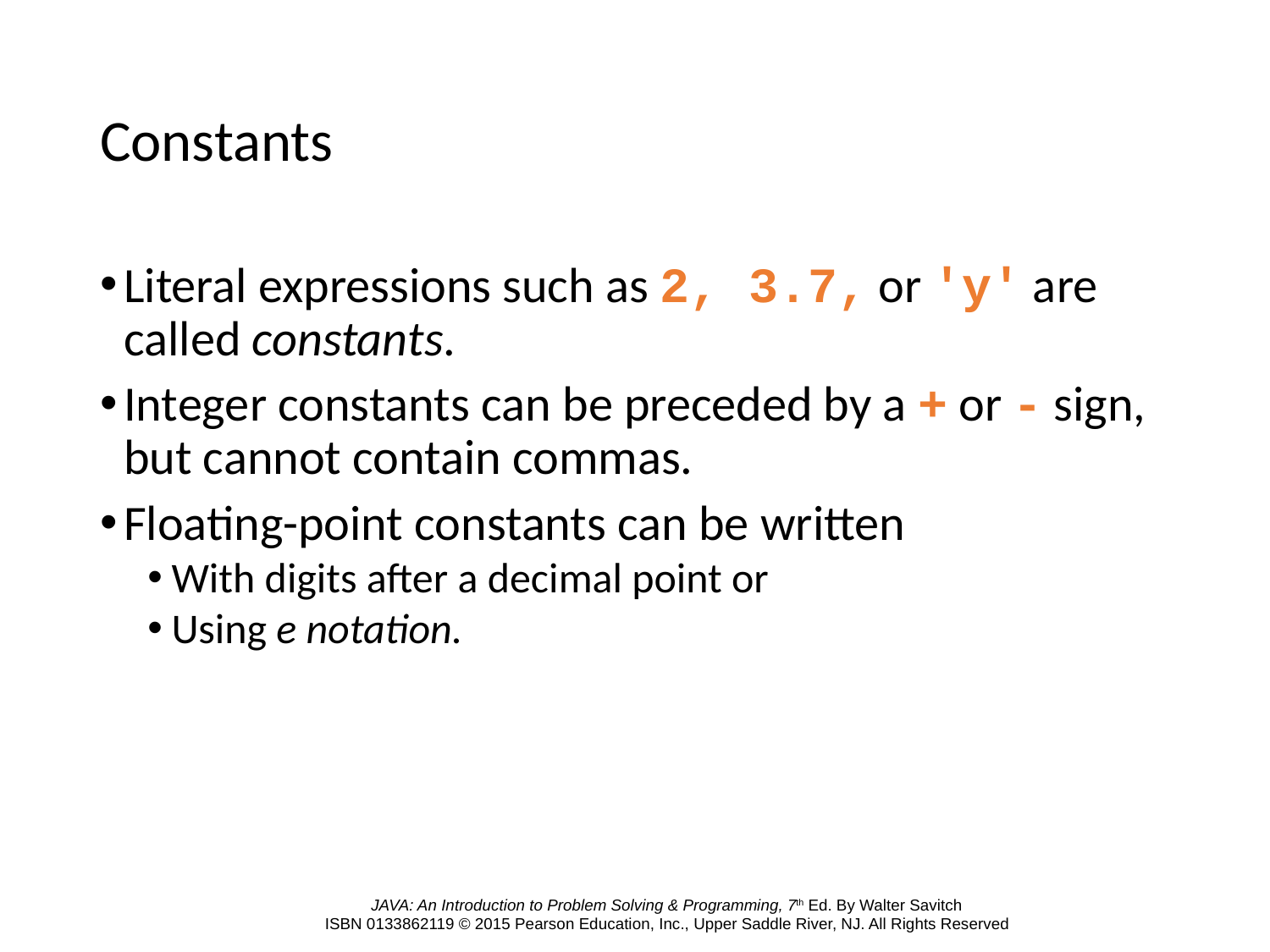

# Constants
Literal expressions such as 2, 3.7, or 'y' are called constants.
Integer constants can be preceded by a + or - sign, but cannot contain commas.
Floating-point constants can be written
With digits after a decimal point or
Using e notation.